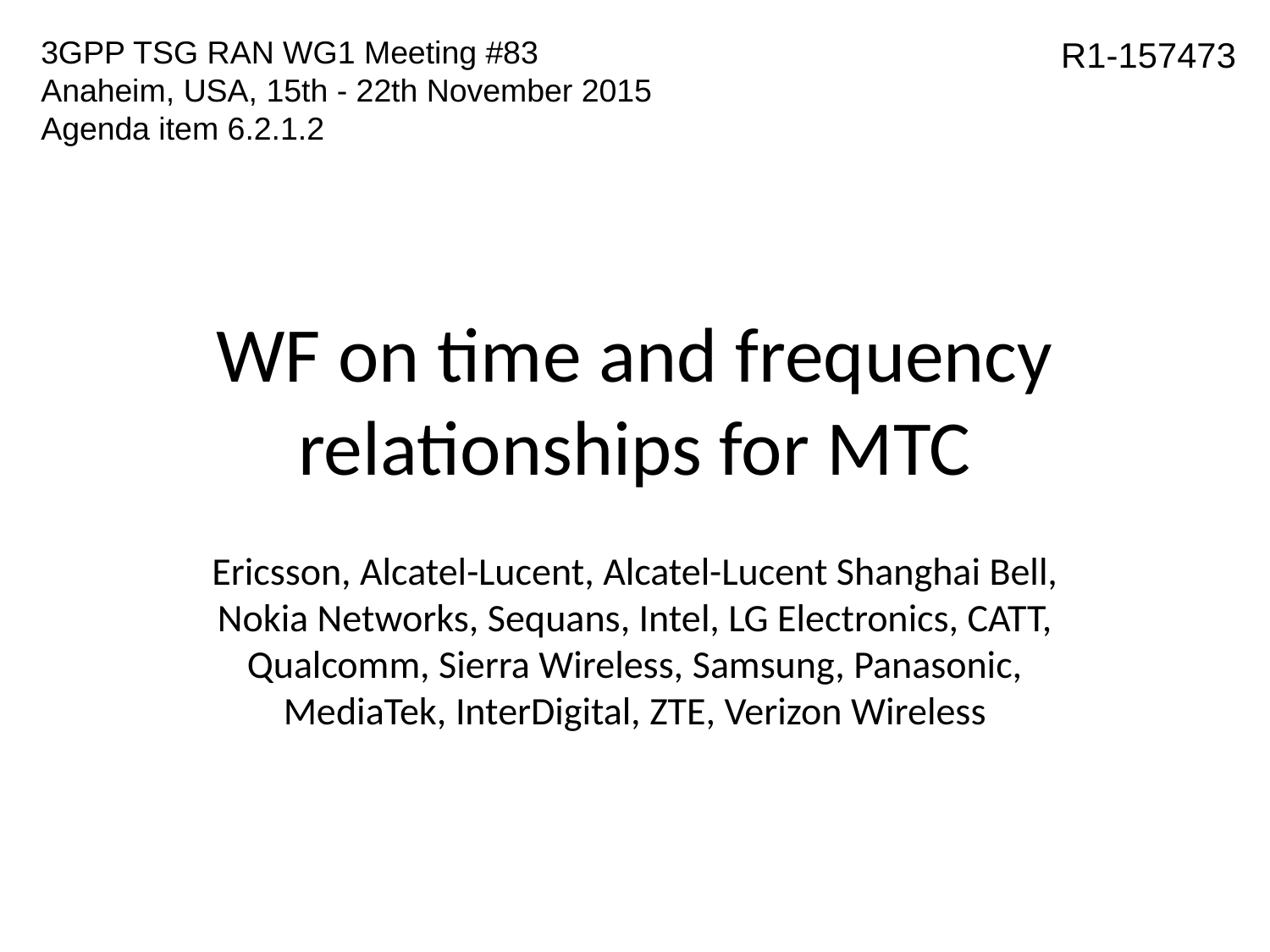

3GPP TSG RAN WG1 Meeting #83
Anaheim, USA, 15th - 22th November 2015
Agenda item 6.2.1.2
R1-157473
# WF on time and frequency relationships for MTC
Ericsson, Alcatel-Lucent, Alcatel-Lucent Shanghai Bell, Nokia Networks, Sequans, Intel, LG Electronics, CATT, Qualcomm, Sierra Wireless, Samsung, Panasonic, MediaTek, InterDigital, ZTE, Verizon Wireless